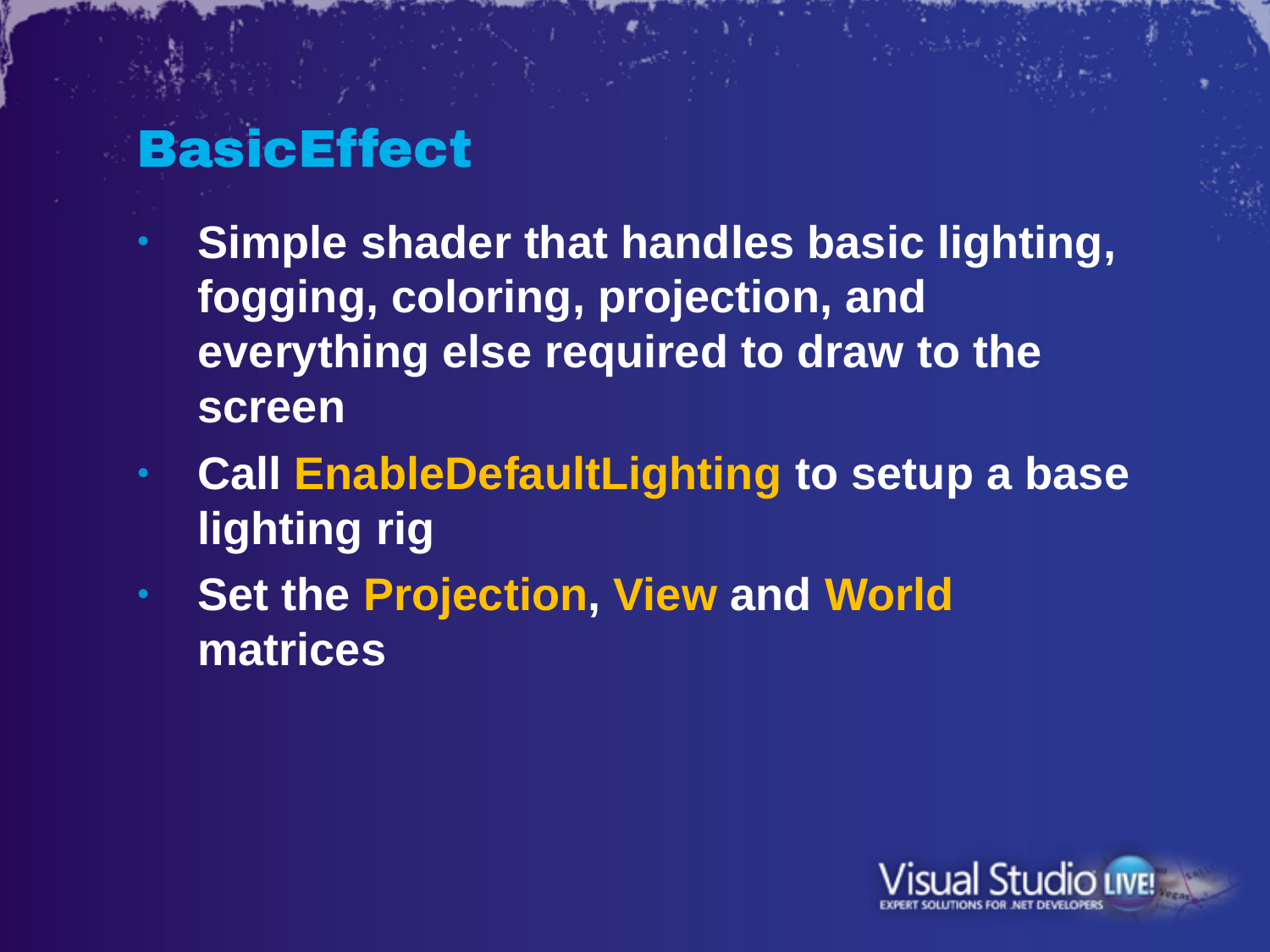

# BasicEffect
Simple shader that handles basic lighting, fogging, coloring, projection, and everything else required to draw to the screen
Call EnableDefaultLighting to setup a base lighting rig
Set the Projection, View and World matrices